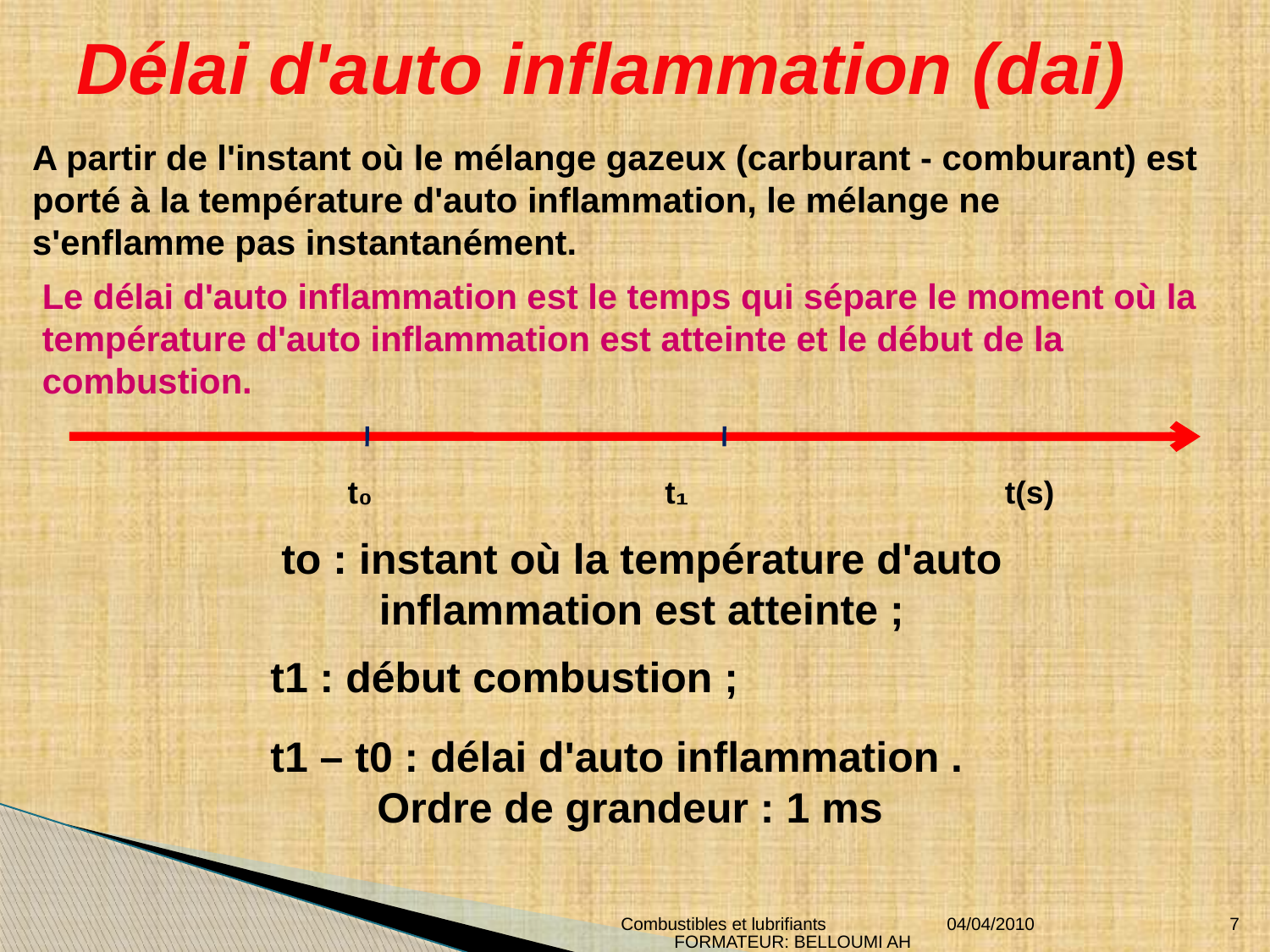

# Délai d'auto inflammation (dai)
A partir de l'instant où le mélange gazeux (carburant - comburant) est porté à la température d'auto inflammation, le mélange ne s'enflamme pas instantanément.
Le délai d'auto inflammation est le temps qui sépare le moment où la température d'auto inflammation est atteinte et le début de la combustion.
  t₀                                 t₁                                    t(s)
to : instant où la température d'auto inflammation est atteinte ;
t1 : début combustion ;
t1 – t0 : délai d'auto inflammation .
         Ordre de grandeur : 1 ms
Combustibles et lubrifiants                              FORMATEUR: BELLOUMI AHMED
04/04/2010
7